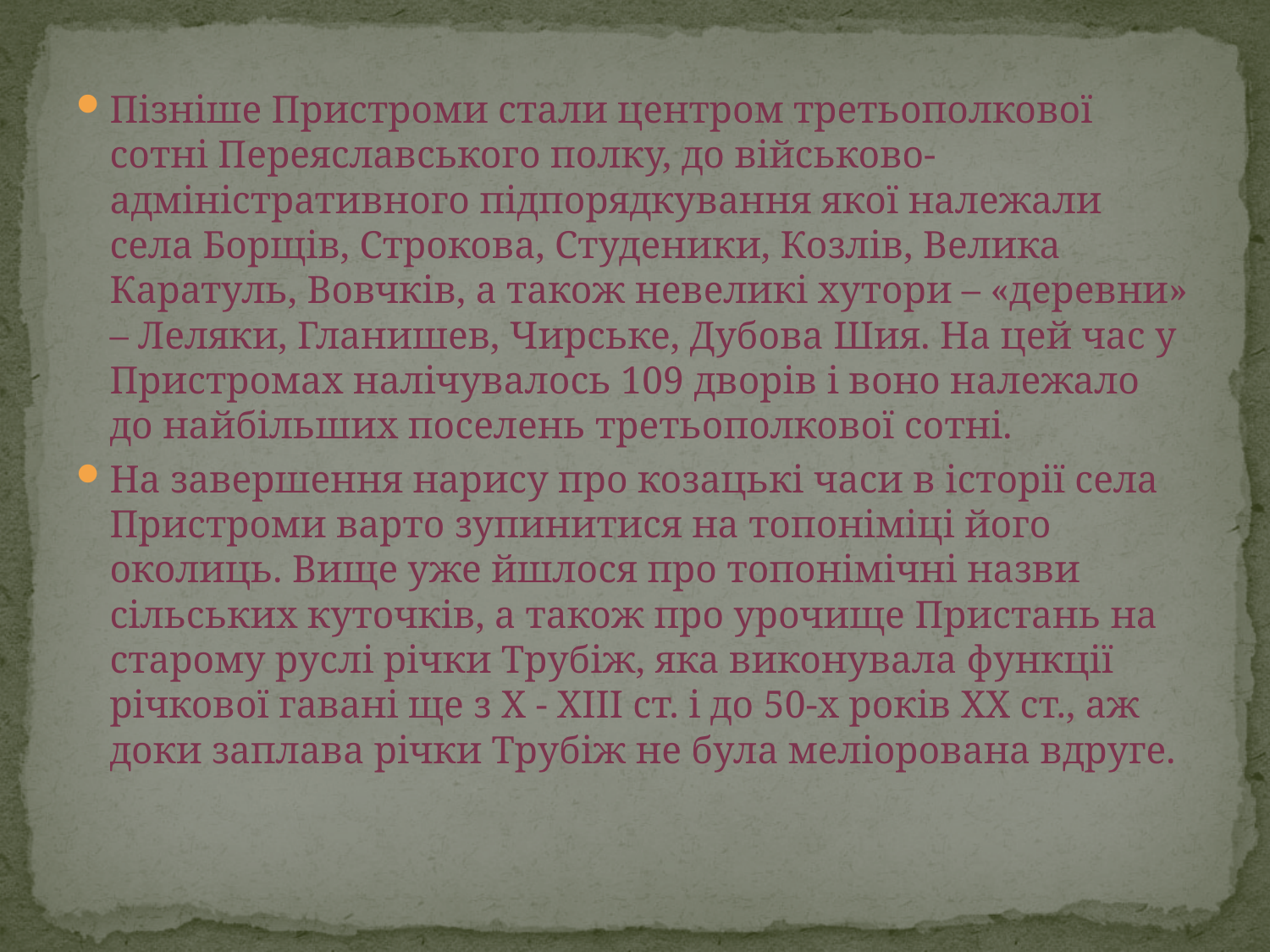

#
Пізніше Пристроми стали центром третьополкової сотні Переяславського полку, до військово-адміністративного підпорядкування якої належали села Борщів, Строкова, Студеники, Козлів, Велика Каратуль, Вовчків, а також невеликі хутори – «деревни» – Леляки, Гланишев, Чирське, Дубова Шия. На цей час у Пристромах налічувалось 109 дворів і воно належало до найбільших поселень третьополкової сотні.
На завершення нарису про козацькі часи в історії села Пристроми варто зупинитися на топоніміці його околиць. Вище уже йшлося про топонімічні назви сільських куточків, а також про урочище Пристань на старому руслі річки Трубіж, яка виконувала функції річкової гавані ще з Х - ХІІІ ст. і до 50-х років ХХ ст., аж доки заплава річки Трубіж не була меліорована вдруге.